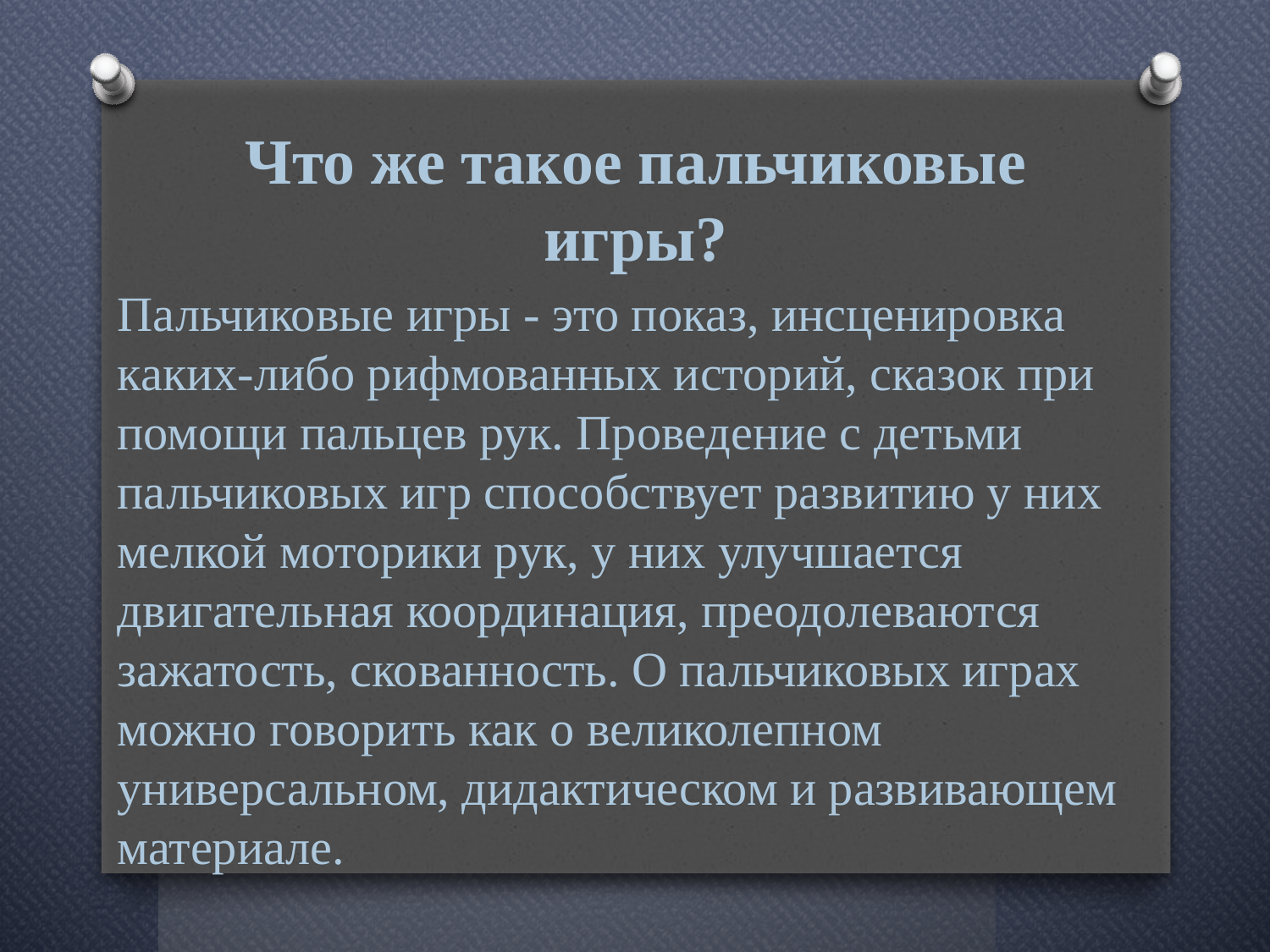

# Что же такое пальчиковые игры?
Пальчиковые игры - это показ, инсценировка каких-либо рифмованных историй, сказок при помощи пальцев рук. Проведение с детьми пальчиковых игр способствует развитию у них мелкой моторики рук, у них улучшается двигательная координация, преодолеваются зажатость, скованность. О пальчиковых играх можно говорить как о великолепном универсальном, дидактическом и развивающем материале.